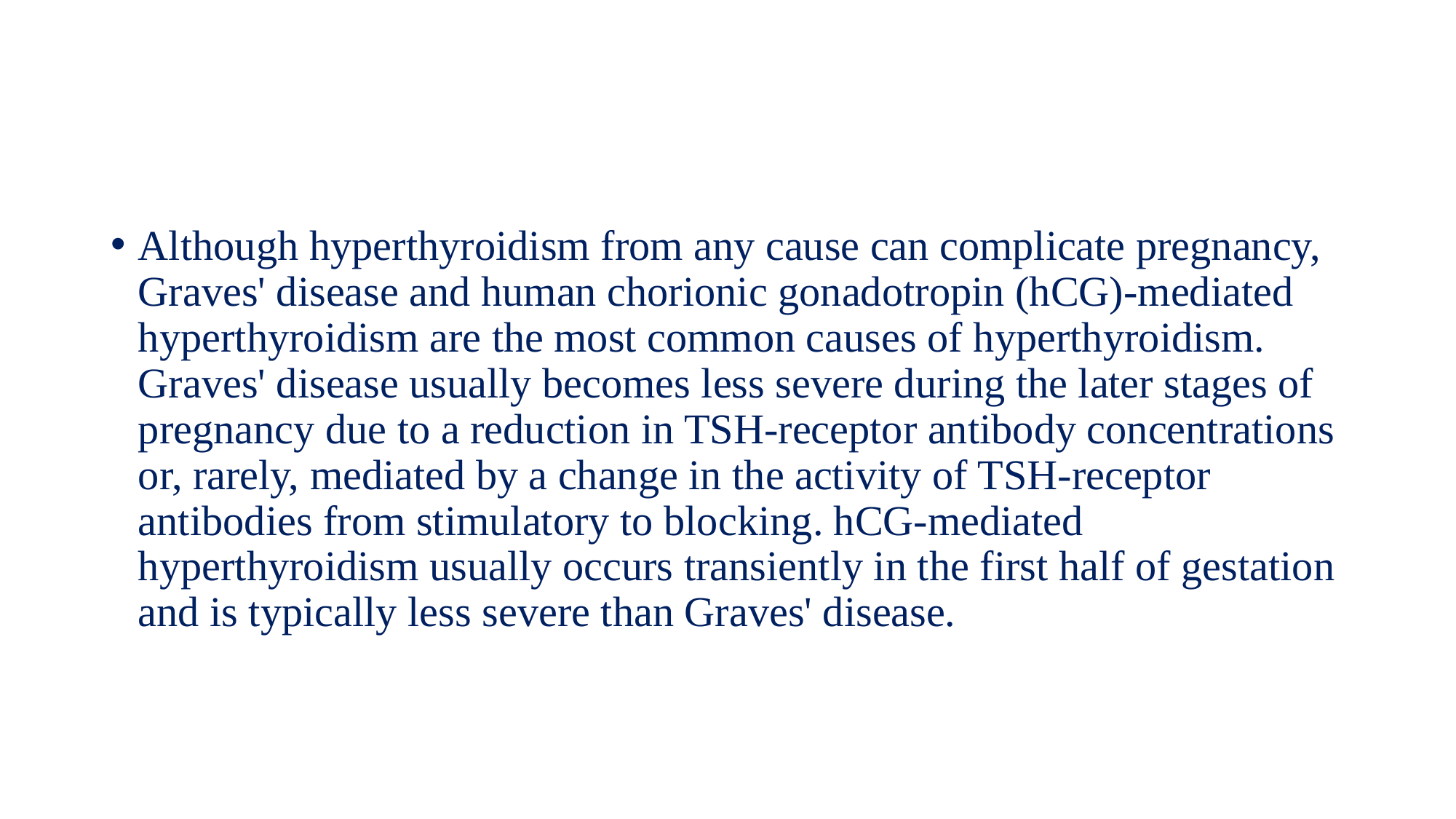

#
Although hyperthyroidism from any cause can complicate pregnancy, Graves' disease and human chorionic gonadotropin (hCG)-mediated hyperthyroidism are the most common causes of hyperthyroidism. Graves' disease usually becomes less severe during the later stages of pregnancy due to a reduction in TSH-receptor antibody concentrations or, rarely, mediated by a change in the activity of TSH-receptor antibodies from stimulatory to blocking. hCG-mediated hyperthyroidism usually occurs transiently in the first half of gestation and is typically less severe than Graves' disease.